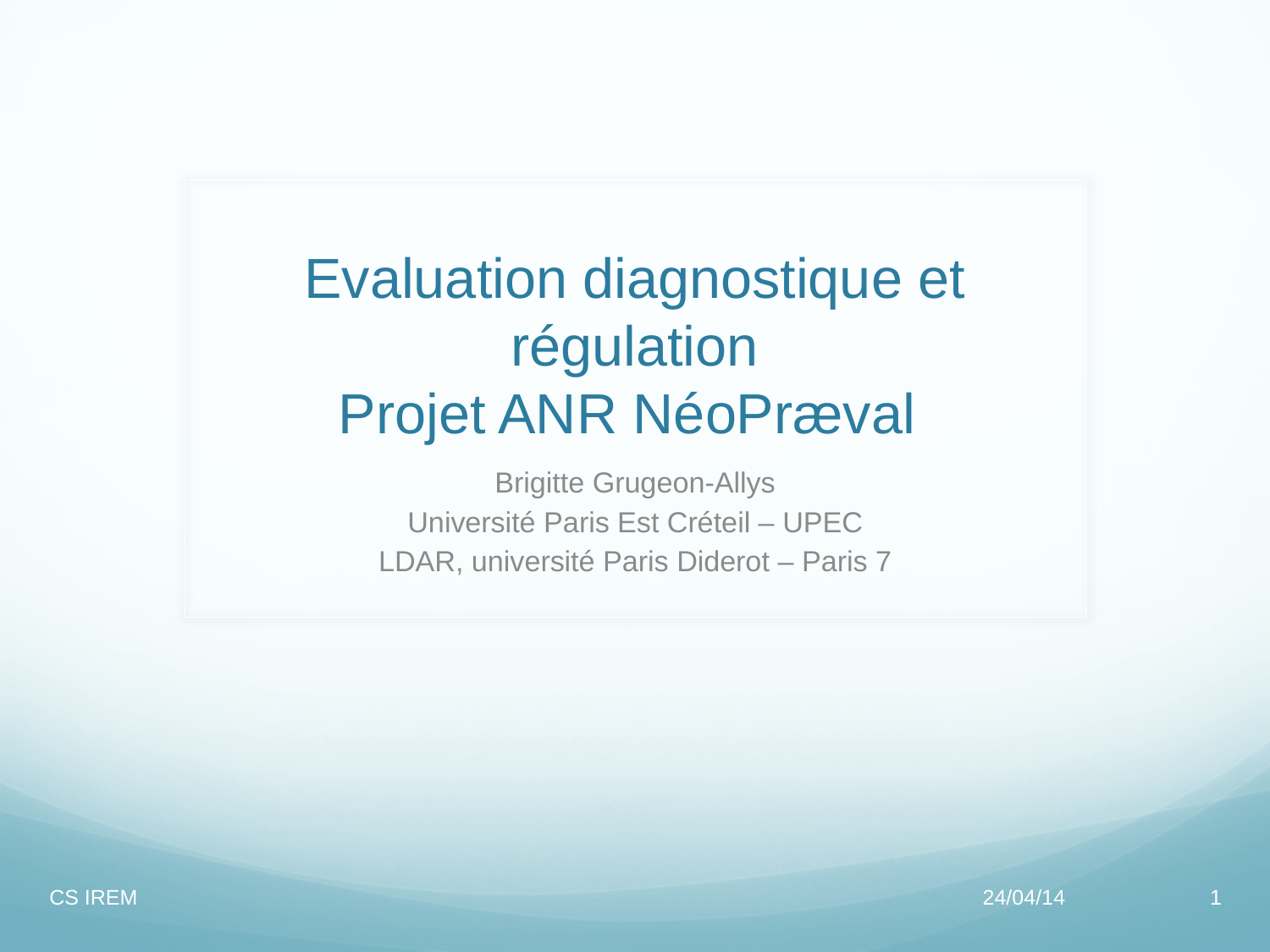

# Evaluation diagnostique et régulation Projet ANR NéoPræval
Brigitte Grugeon-Allys
Université Paris Est Créteil – UPEC
LDAR, université Paris Diderot – Paris 7
CS IREM
24/04/14
1